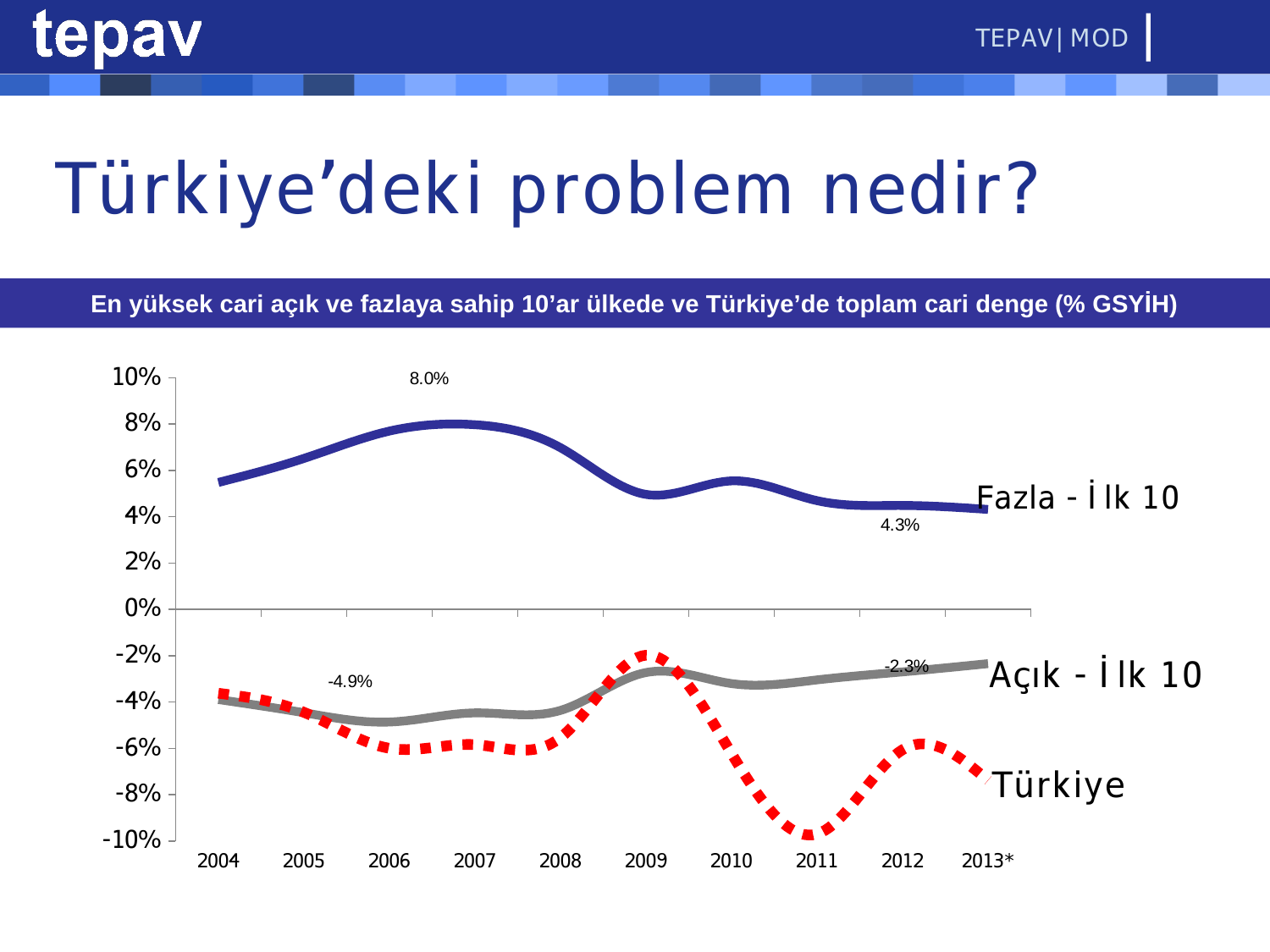

TEPAV|MOD
# Türkiye’deki problem nedir?
En yüksek cari açık ve fazlaya sahip 10’ar ülkede ve Türkiye’de toplam cari denge (% GSYİH)

### Chart

| Category | Açık 10 | Fazla 10 | Türkiye |
|---|---|---|---|
| 2004 | -0.03891660594326928 | 0.054760628462383124 | -0.03620000000000005 |
| 2005 | -0.044611314331724314 | 0.06512417976686766 | -0.04441000000000048 |
| 2006 | -0.048634567904446924 | 0.07693158398861388 | -0.059960000000000124 |
| 2007 | -0.04468180145790256 | 0.07967727058358617 | -0.05838000000000002 |
| 2008 | -0.043616962513694436 | 0.06977549068770383 | -0.05537 |
| 2009 | -0.027271701743824556 | 0.04961855184420239 | -0.019799999999999998 |
| 2010 | -0.032032776452245726 | 0.05543955099135935 | -0.062160000000000104 |
| 2011 | -0.030451625748673872 | 0.04691750287845178 | -0.09692 |
| 2012 | -0.02699530621399089 | 0.04483992637528952 | -0.06057000000000001 |
| 2013* | -0.023435463945292473 | 0.043132268271196025 | -0.07381000000000001 |